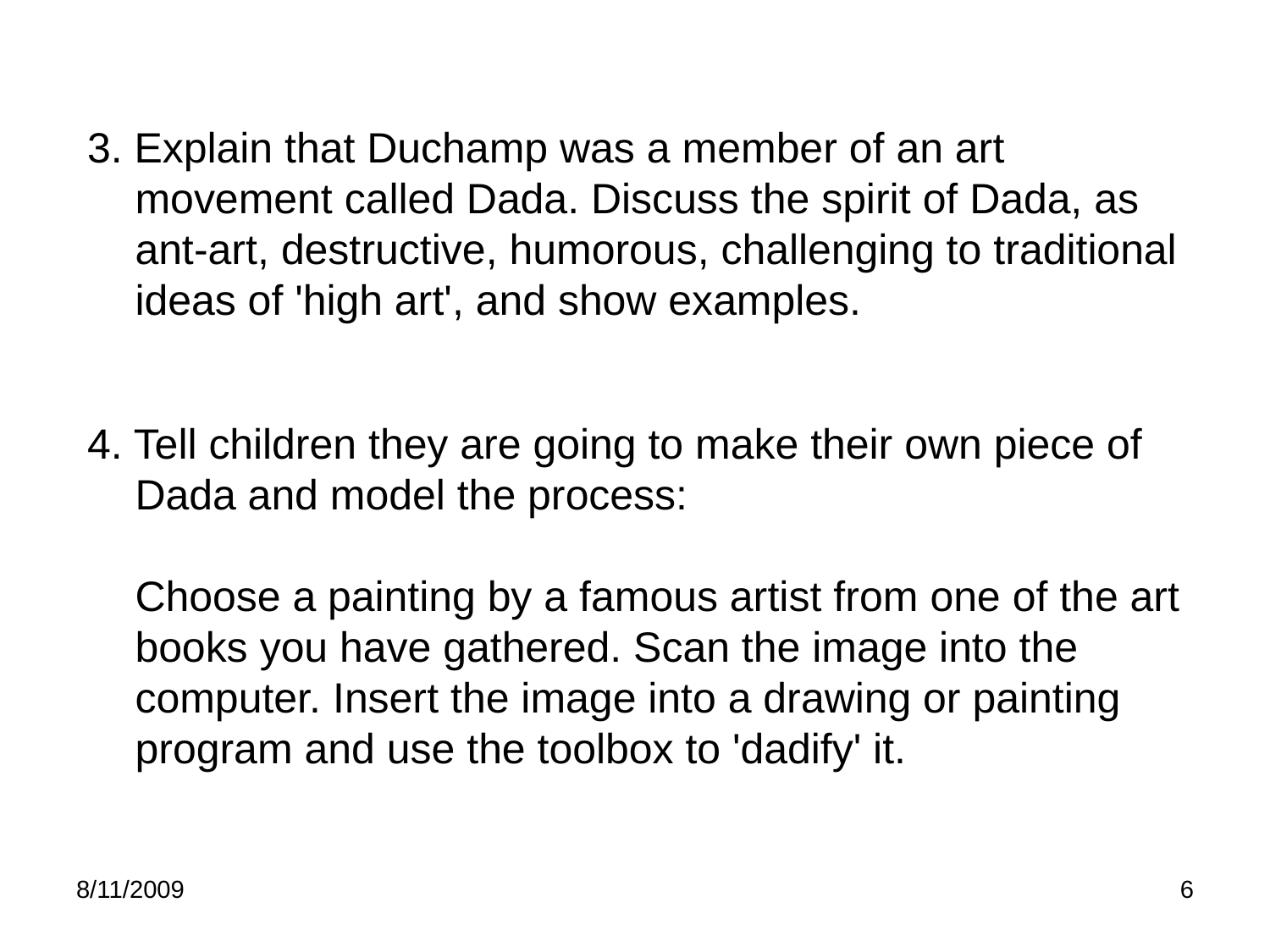

3. Explain that Duchamp was a member of an art movement called Dada. Discuss the spirit of Dada, as ant-art, destructive, humorous, challenging to traditional ideas of 'high art', and show examples.

4. Tell children they are going to make their own piece of Dada and model the process:
Choose a painting by a famous artist from one of the art books you have gathered. Scan the image into the computer. Insert the image into a drawing or painting program and use the toolbox to 'dadify' it.
8/11/2009
6